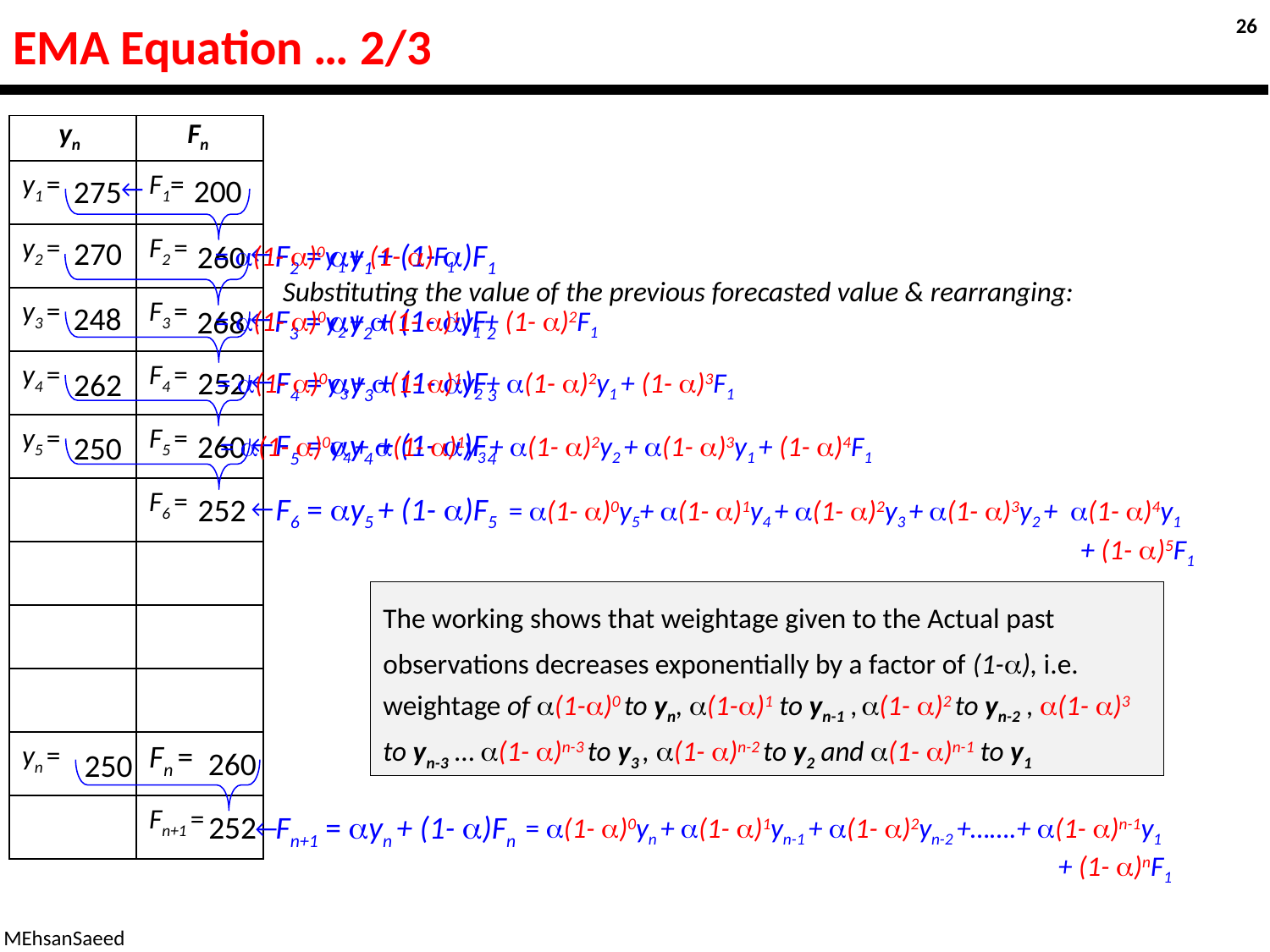

# EMA Equation … 2/3
26
| yn | Fn |
| --- | --- |
| y1 = | F1= |
| y2 = | F2 = |
| y3 = | F3 = |
| y4 = | F4 = |
| y5 = | F5 = |
|  | F6 = |
|  |  |
|  |  |
|  |  |
| yn = | Fn = |
|  | Fn+1 = |

200
275
←

270
F2 = αy1 + (1- α)F1
260
= α(1- α)0y1 + (1- α)F1
←

Substituting the value of the previous forecasted value & rearranging:
248
F3 = αy2 + (1- α)F2
268
= α(1- α)0y2 + α(1- α)1y1 + (1- α)2F1
←

F4 = αy3 + (1- α)F3
252
= α(1- α)0y3 + α(1- α)1y2 + α(1- α)2y1 + (1- α)3F1
262
←

F5 = αy4 + (1- α)F4
260
250
= α(1- α)0y4 + α(1- α)1y3 + α(1- α)2y2 + α(1- α)3y1 + (1- α)4F1
←
F6 = αy5 + (1- α)F5
252
←
= α(1- α)0y5+ α(1- α)1y4 + α(1- α)2y3 + α(1- α)3y2 +  α(1- α)4y1         	                                        + (1- α)5F1
The working shows that weightage given to the Actual past observations decreases exponentially by a factor of (1-α), i.e. weightage of α(1-α)0 to yn, α(1-α)1 to yn-1 , α(1- α)2 to yn-2 , α(1- α)3 to yn-3 … α(1- α)n-3 to y3 , α(1- α)n-2 to y2 and α(1- α)n-1 to y1

260
250

Fn+1 = αyn + (1- α)Fn
←
252
= α(1- α)0yn + α(1- α)1yn-1 + α(1- α)2yn-2 +…….+ α(1- α)n-1y1                        	                             + (1- α)nF1
MEhsanSaeed